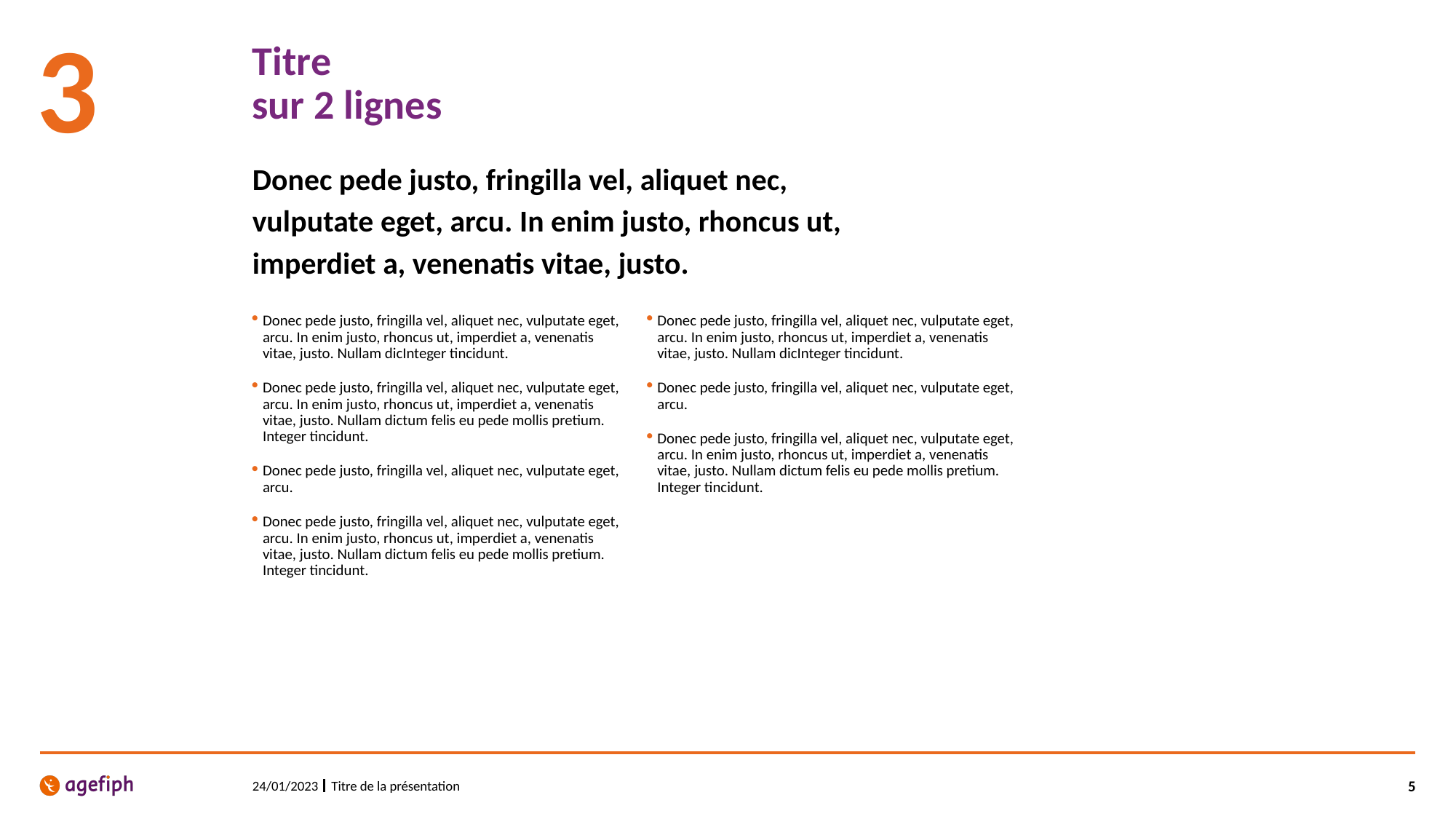

3
# Titre sur 2 lignes
Donec pede justo, fringilla vel, aliquet nec,
vulputate eget, arcu. In enim justo, rhoncus ut,
imperdiet a, venenatis vitae, justo.
Donec pede justo, fringilla vel, aliquet nec, vulputate eget, arcu. In enim justo, rhoncus ut, imperdiet a, venenatis vitae, justo. Nullam dicInteger tincidunt.
Donec pede justo, fringilla vel, aliquet nec, vulputate eget, arcu. In enim justo, rhoncus ut, imperdiet a, venenatis vitae, justo. Nullam dictum felis eu pede mollis pretium. Integer tincidunt.
Donec pede justo, fringilla vel, aliquet nec, vulputate eget, arcu.
Donec pede justo, fringilla vel, aliquet nec, vulputate eget, arcu. In enim justo, rhoncus ut, imperdiet a, venenatis vitae, justo. Nullam dictum felis eu pede mollis pretium. Integer tincidunt.
Donec pede justo, fringilla vel, aliquet nec, vulputate eget, arcu. In enim justo, rhoncus ut, imperdiet a, venenatis vitae, justo. Nullam dicInteger tincidunt.
Donec pede justo, fringilla vel, aliquet nec, vulputate eget, arcu.
Donec pede justo, fringilla vel, aliquet nec, vulputate eget, arcu. In enim justo, rhoncus ut, imperdiet a, venenatis vitae, justo. Nullam dictum felis eu pede mollis pretium. Integer tincidunt.

Titre de la présentation
5
24/01/2023